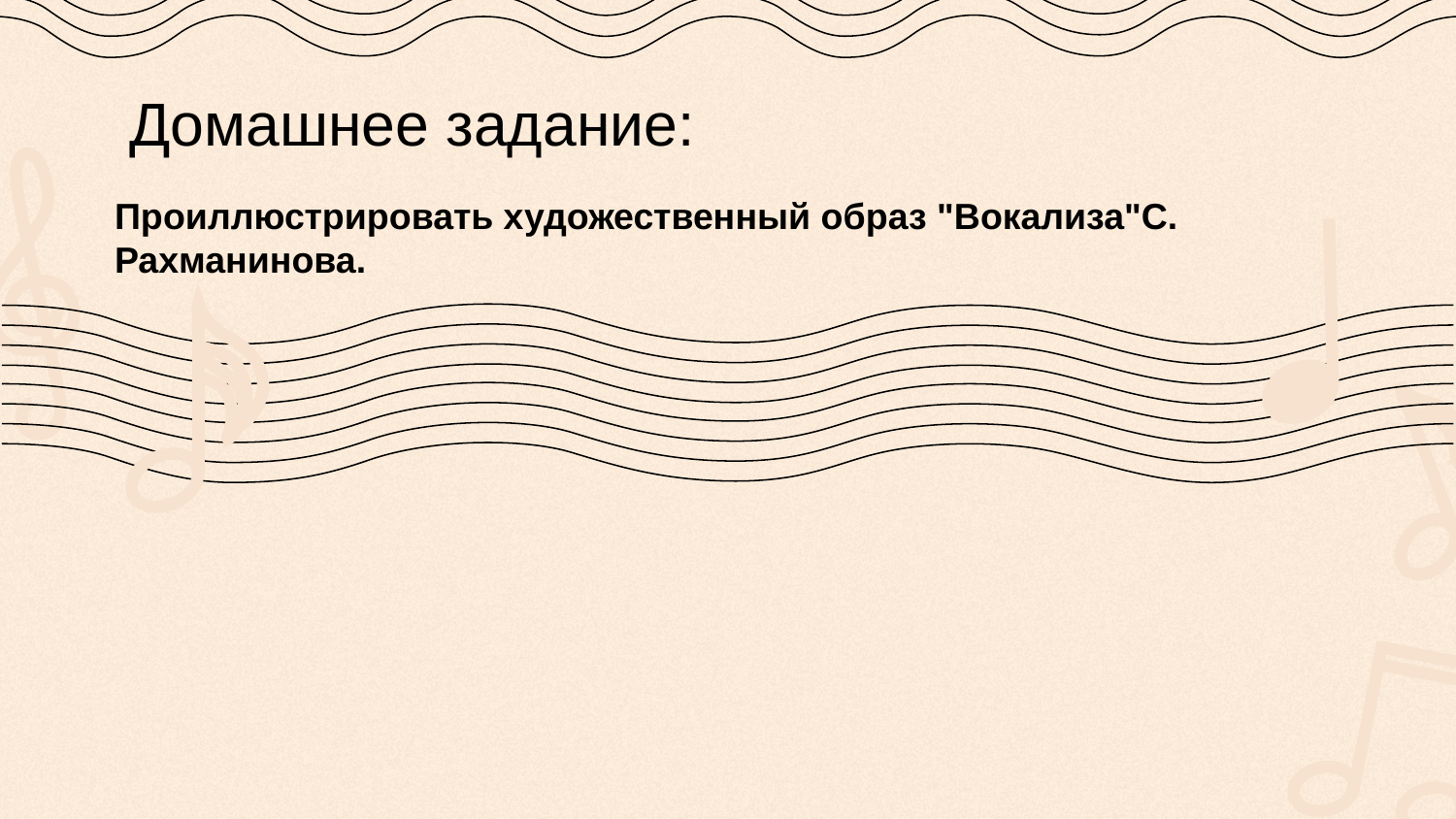

# Домашнее задание:
Проиллюстрировать художественный образ "Вокализа"С. Рахманинова.